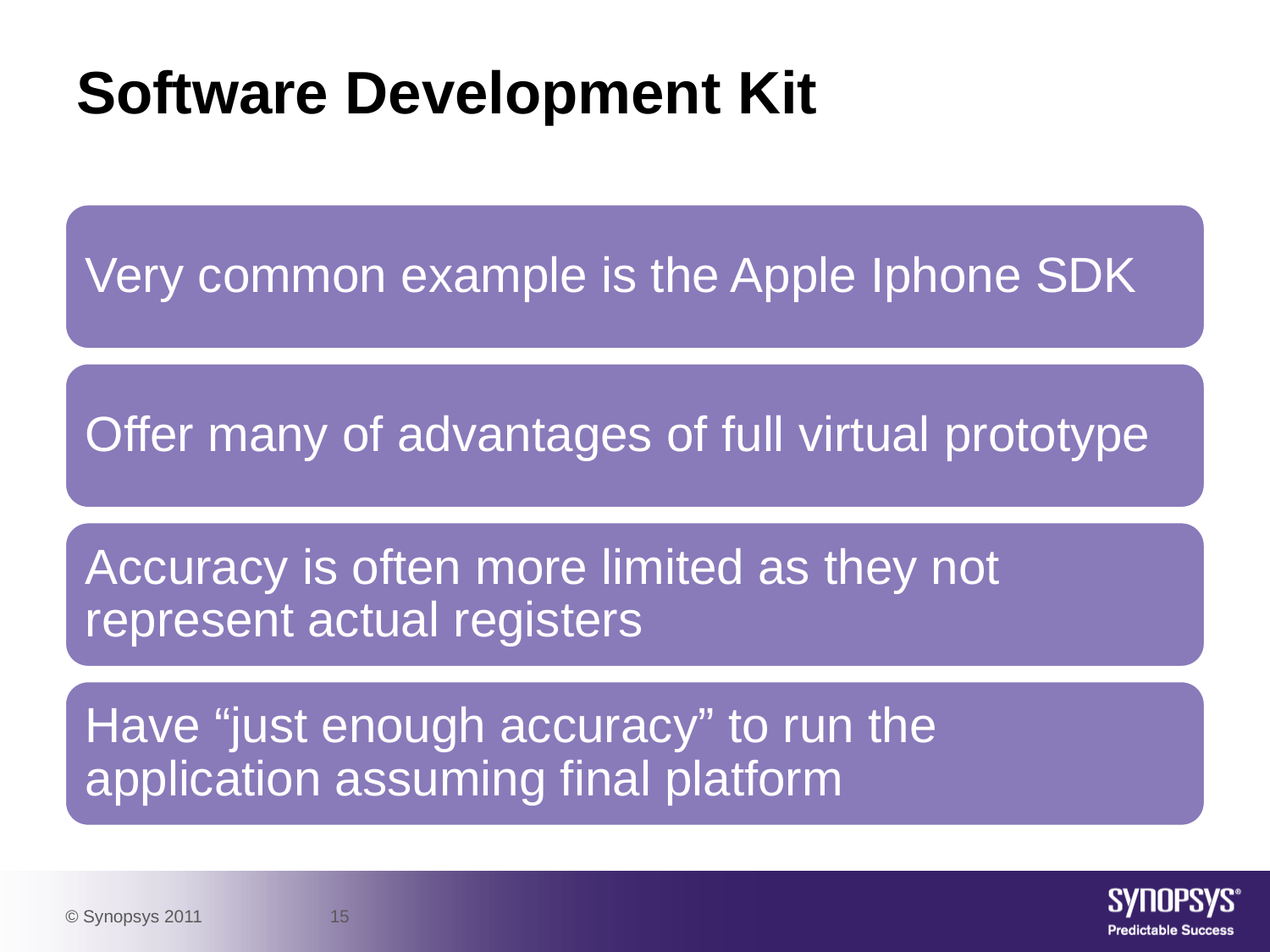

# Software Development Kit
Very common example is the Apple Iphone SDK
Offer many of advantages of full virtual prototype
Accuracy is often more limited as they not represent actual registers
Have “just enough accuracy” to run the application assuming final platform